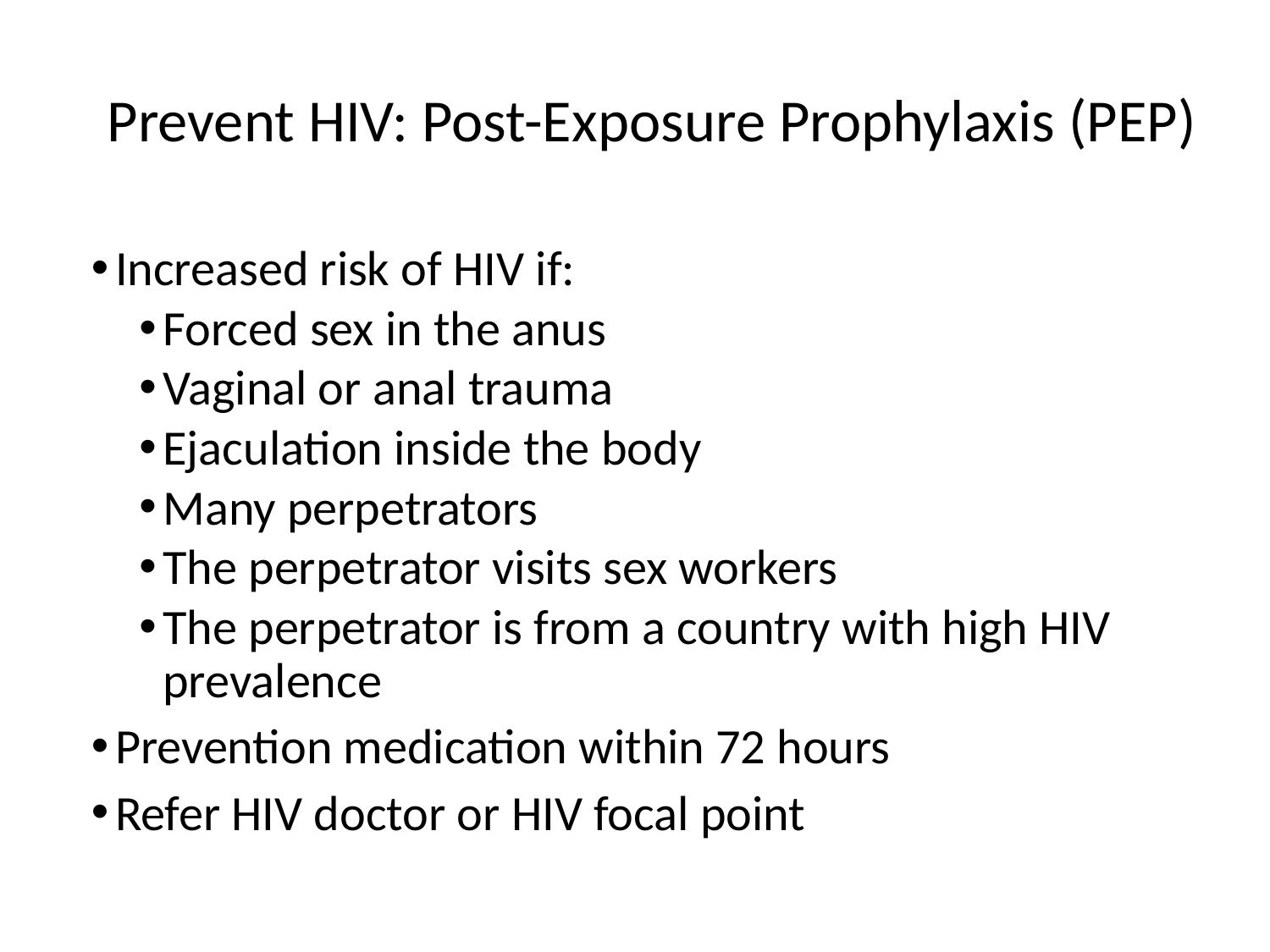

# Prevent HIV: Post-Exposure Prophylaxis (PEP)
Increased risk of HIV if:
Forced sex in the anus
Vaginal or anal trauma
Ejaculation inside the body
Many perpetrators
The perpetrator visits sex workers
The perpetrator is from a country with high HIV prevalence
Prevention medication within 72 hours
Refer HIV doctor or HIV focal point